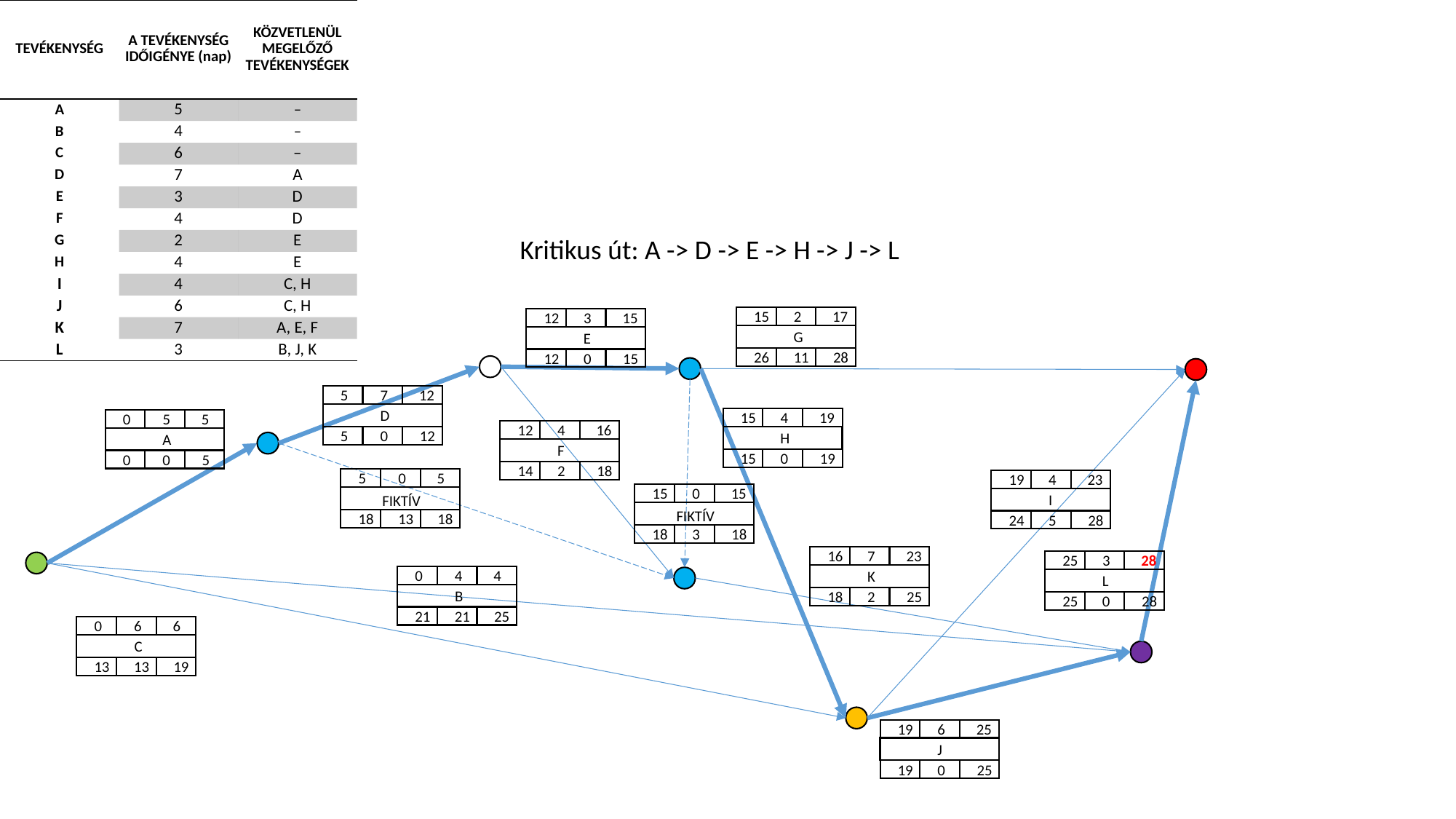

| TEVÉKENYSÉG | A TEVÉKENYSÉG IDŐIGÉNYE (nap) | KÖZVETLENÜL MEGELŐZŐ TEVÉKENYSÉGEK |
| --- | --- | --- |
| A | 5 | – |
| B | 4 | – |
| C | 6 | – |
| D | 7 | A |
| E | 3 | D |
| F | 4 | D |
| G | 2 | E |
| H | 4 | E |
| I | 4 | C, H |
| J | 6 | C, H |
| K | 7 | A, E, F |
| L | 3 | B, J, K |
Kritikus út: A -> D -> E -> H -> J -> L
15
2
17

G
11
28
26
12
3
15

E
0
15
12

5
7
12

D
0
12
5
15
4
19

H
0
19
15
0
5
5

A
0
5
0
12
4
16

F
2
18
14

5
0
5

FIKTÍV
13
18
18
19
4
23

I
5
28
24
15
0
15

FIKTÍV
3
18
18
16
7
23

K
2
25
18
25
3
28

L
0
28
25

0
4
4

B
21
25
21

0
6
6

C
13
19
13

19
6
25

J
0
25
19